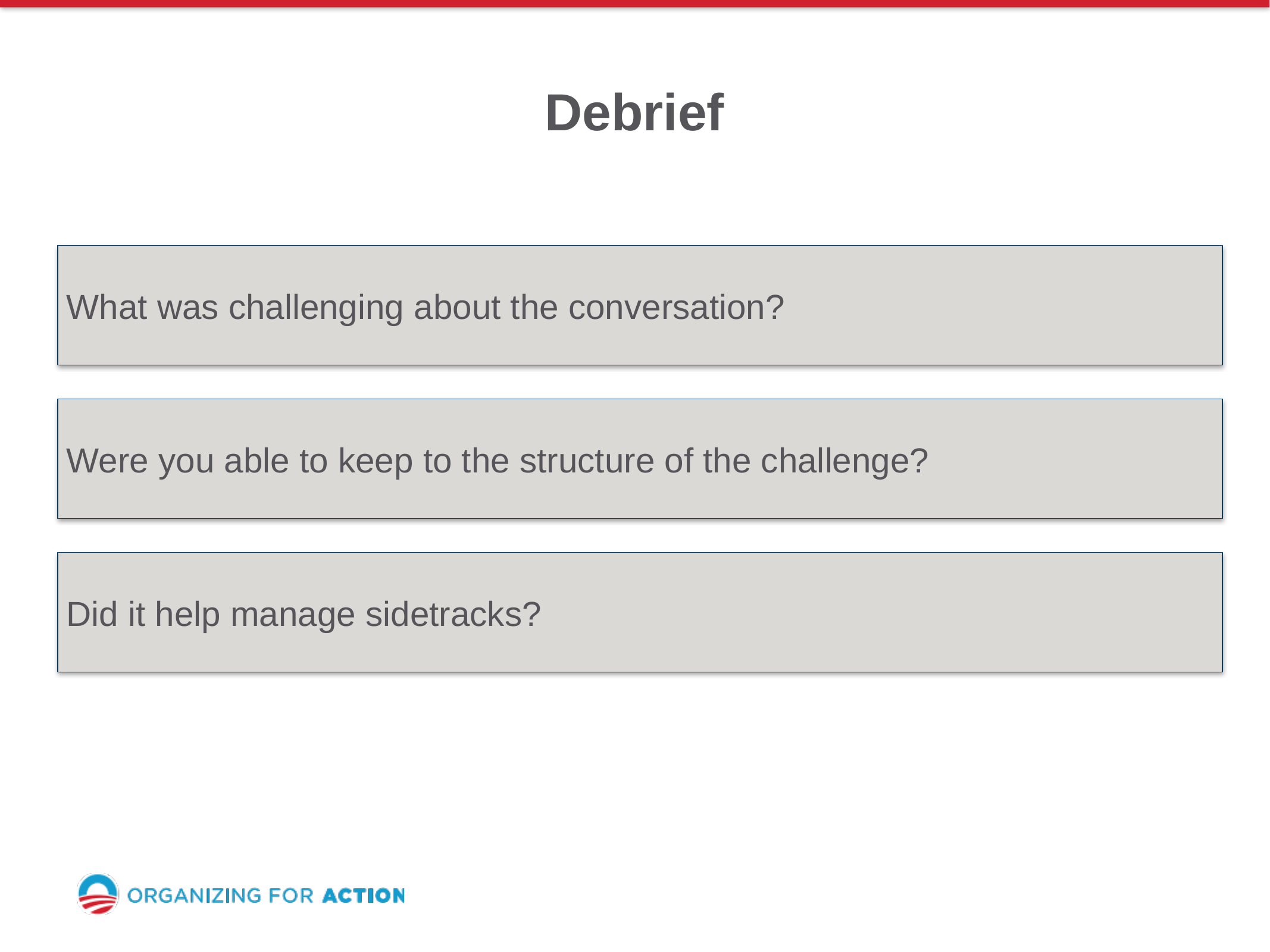

Debrief
What was challenging about the conversation?
Were you able to keep to the structure of the challenge?
Did it help manage sidetracks?